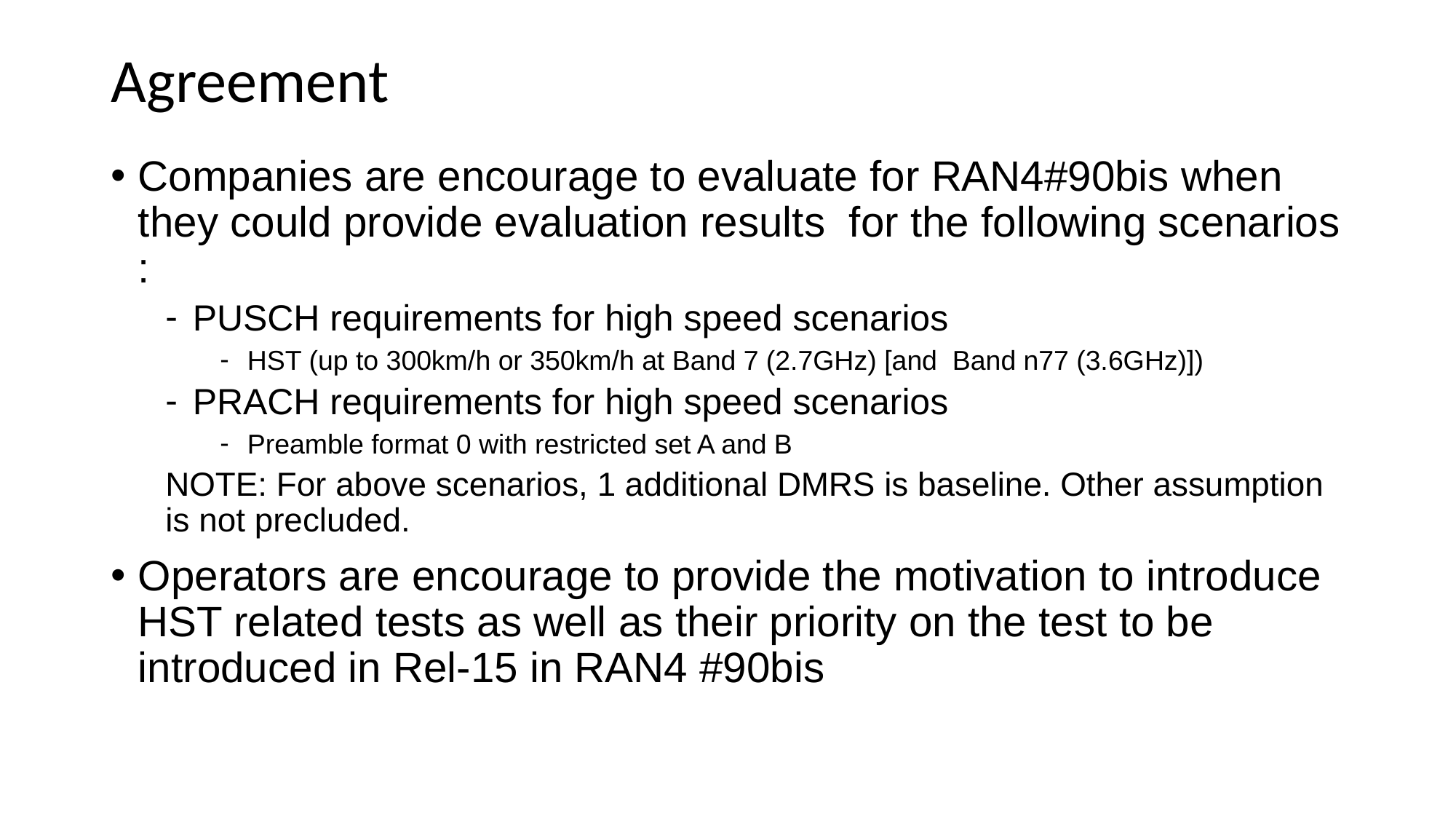

# Agreement
Companies are encourage to evaluate for RAN4#90bis when they could provide evaluation results  for the following scenarios :
PUSCH requirements for high speed scenarios
HST (up to 300km/h or 350km/h at Band 7 (2.7GHz) [and  Band n77 (3.6GHz)])
PRACH requirements for high speed scenarios
Preamble format 0 with restricted set A and B
NOTE: For above scenarios, 1 additional DMRS is baseline. Other assumption is not precluded.
Operators are encourage to provide the motivation to introduce HST related tests as well as their priority on the test to be introduced in Rel-15 in RAN4 #90bis